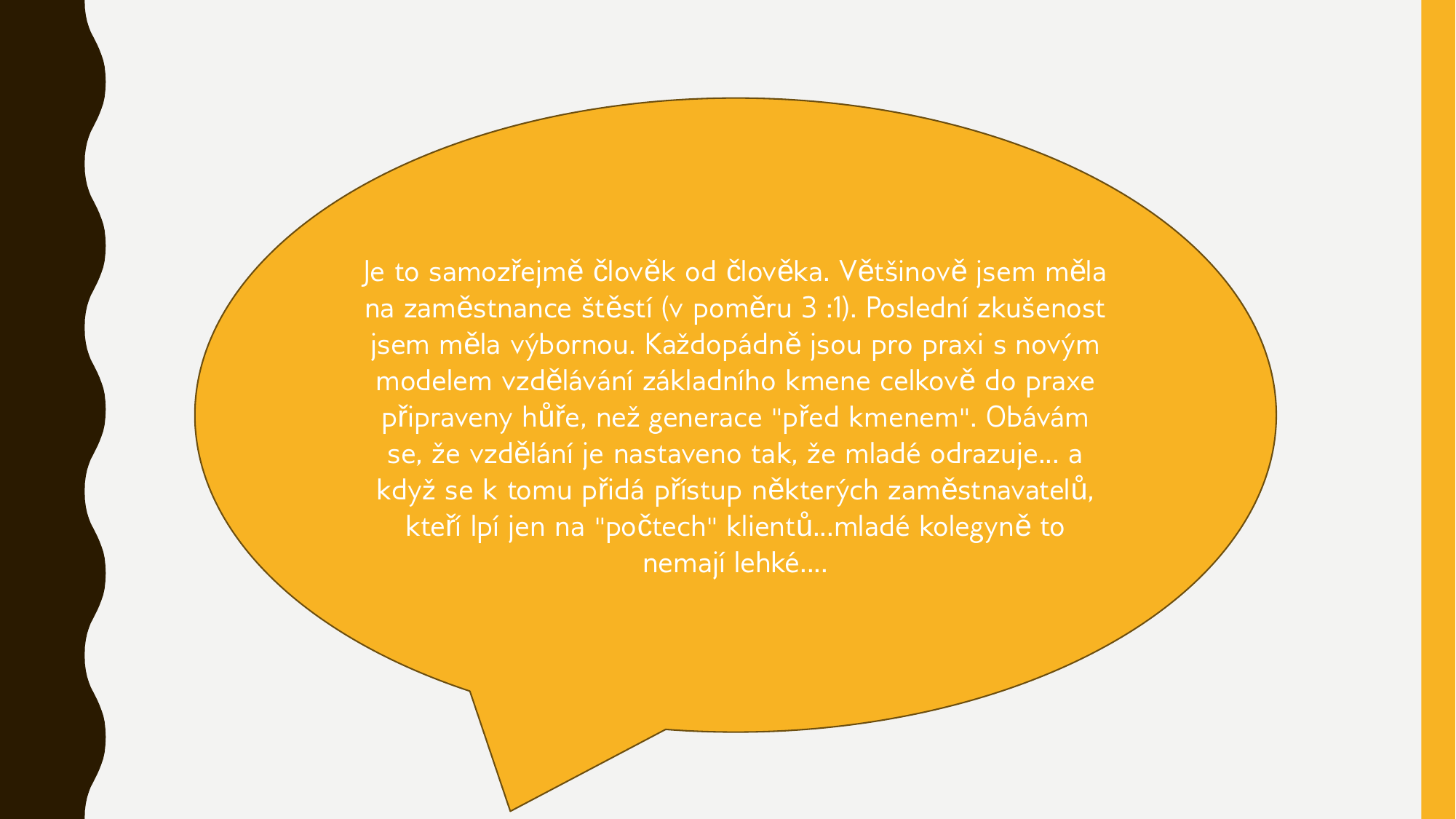

Je to samozřejmě člověk od člověka. Většinově jsem měla na zaměstnance štěstí (v poměru 3 :1). Poslední zkušenost jsem měla výbornou. Každopádně jsou pro praxi s novým modelem vzdělávání základního kmene celkově do praxe připraveny hůře, než generace "před kmenem". Obávám se, že vzdělání je nastaveno tak, že mladé odrazuje... a když se k tomu přidá přístup některých zaměstnavatelů, kteří lpí jen na "počtech" klientů...mladé kolegyně to nemají lehké....